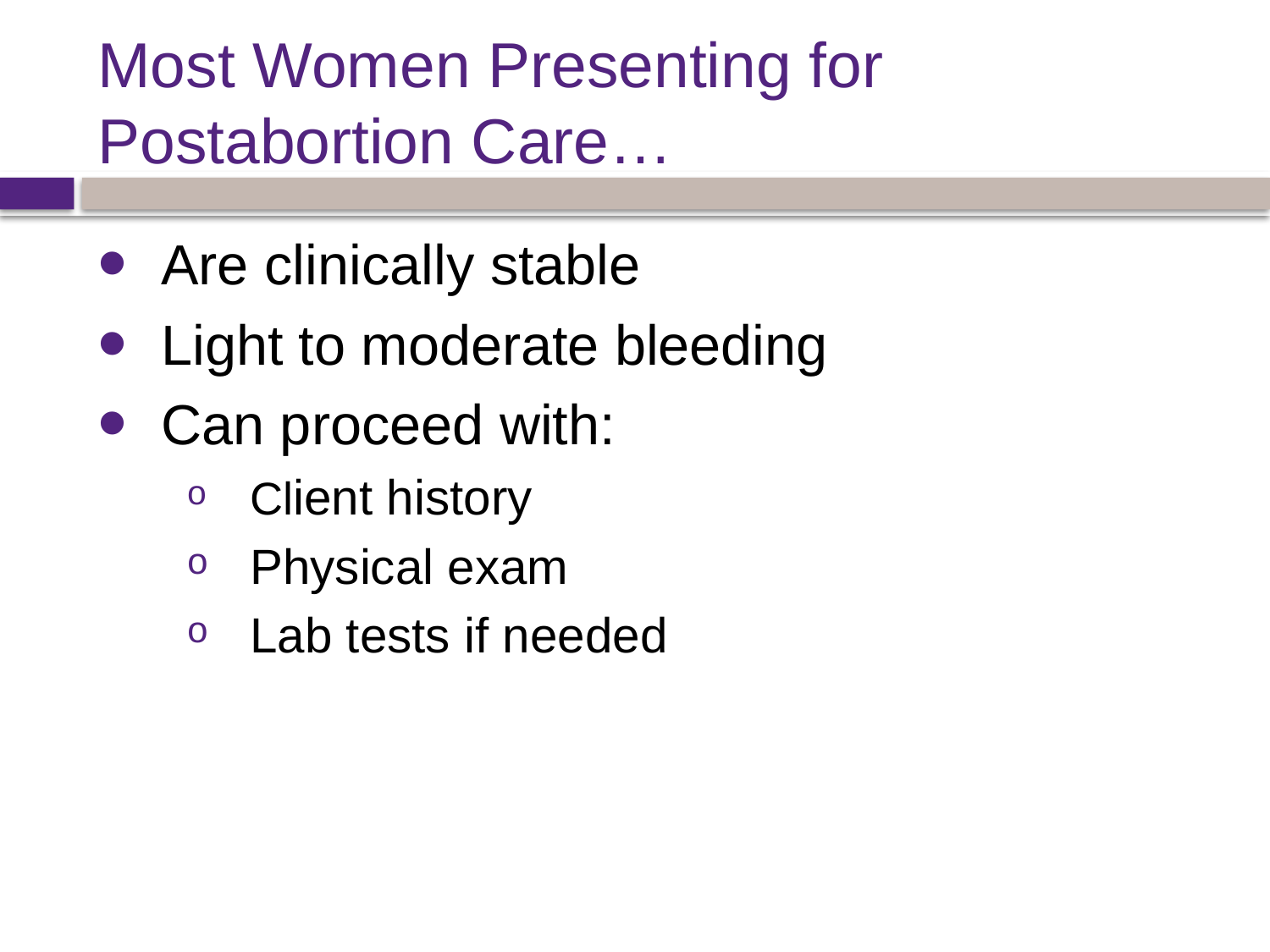

# Most Women Presenting for Postabortion Care…
Are clinically stable
Light to moderate bleeding
Can proceed with:
Client history
Physical exam
Lab tests if needed